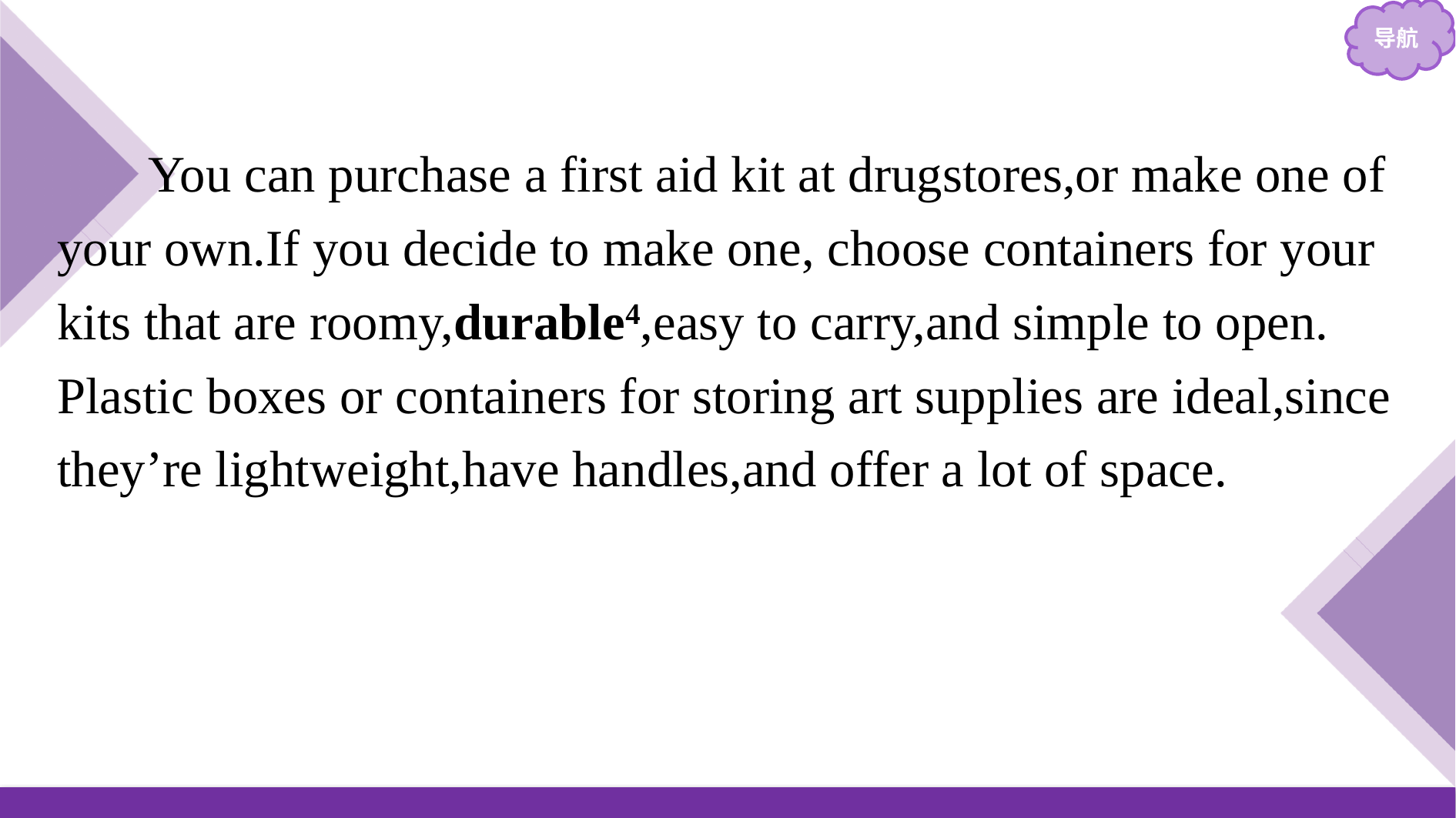

You can purchase a first aid kit at drugstores,or make one of your own.If you decide to make one, choose containers for your kits that are roomy,durable4,easy to carry,and simple to open. Plastic boxes or containers for storing art supplies are ideal,since they’re lightweight,have handles,and offer a lot of space.